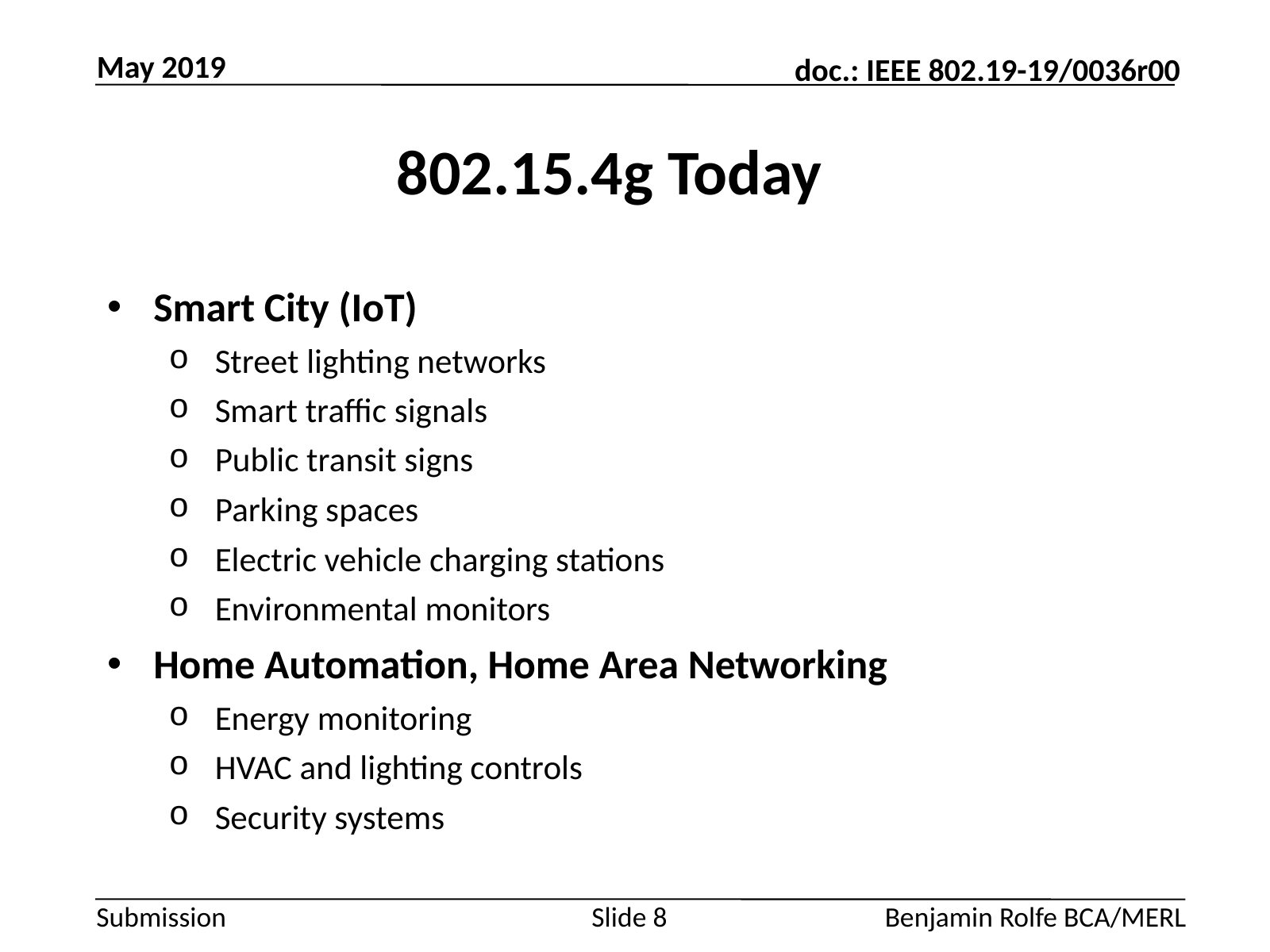

May 2019
# 802.15.4g Today
Smart City (IoT)
Street lighting networks
Smart traffic signals
Public transit signs
Parking spaces
Electric vehicle charging stations
Environmental monitors
Home Automation, Home Area Networking
Energy monitoring
HVAC and lighting controls
Security systems

Slide 8
Benjamin Rolfe BCA/MERL